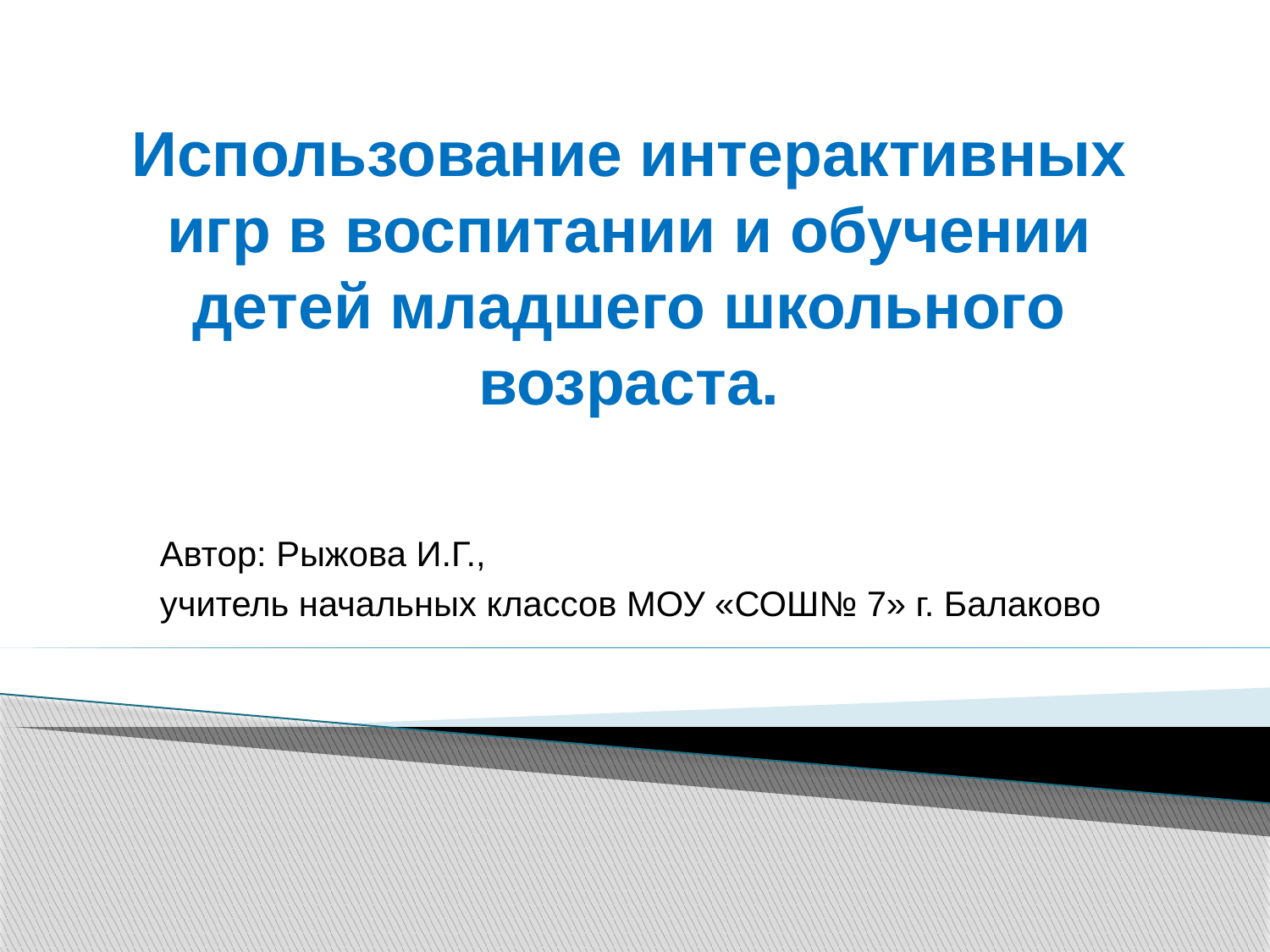

# Использование интерактивных игр в воспитании и обучении детей младшего школьного возраста.

      Автор: Рыжова И.Г.,
      учитель начальных классов МОУ «СОШ№ 7» г. Балаково